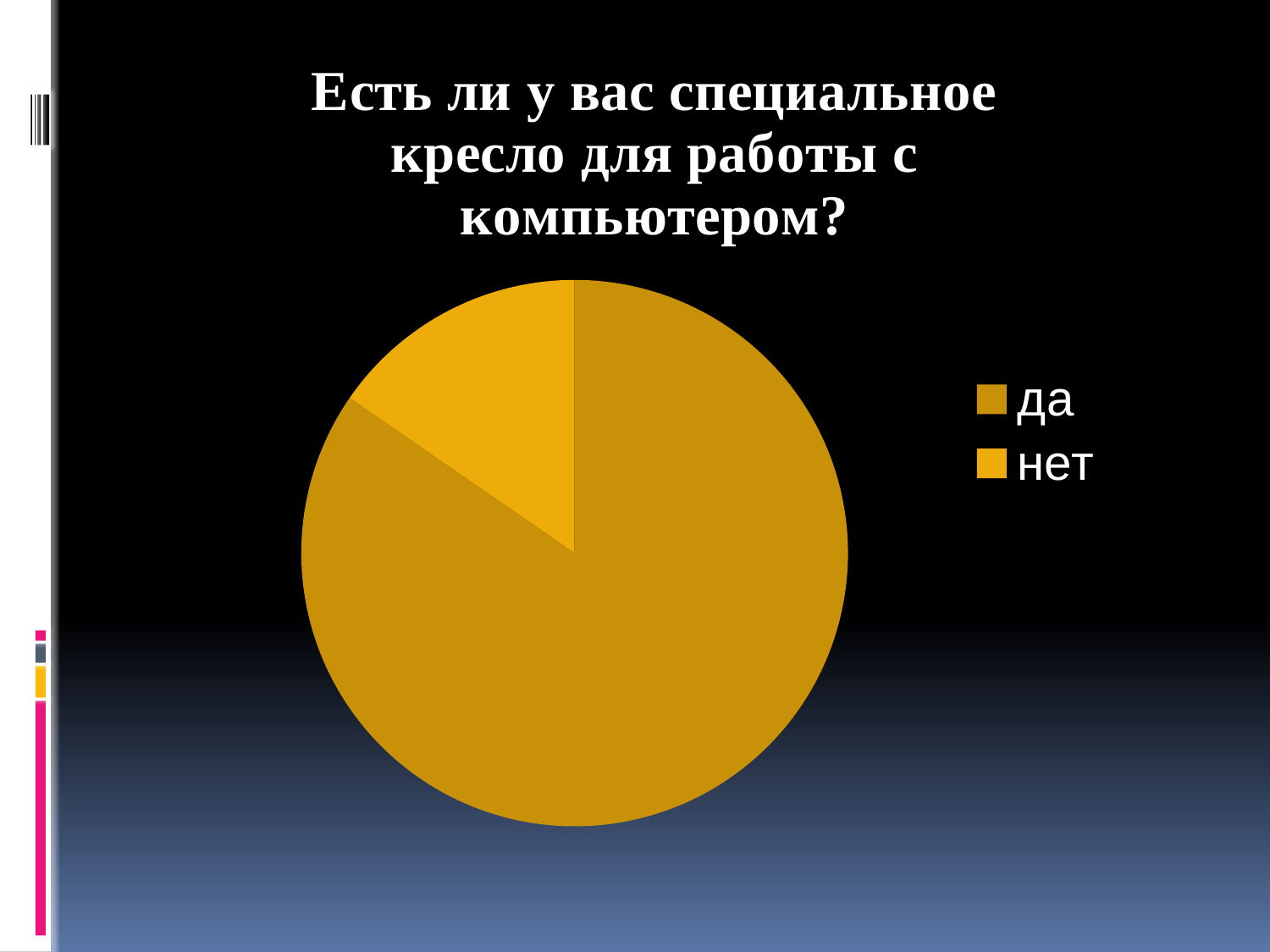

### Chart:

| Category | Есть ли у вас специальное кресло для работы с компьютером? |
|---|---|
| да  | 11.0 |
| нет | 2.0 |